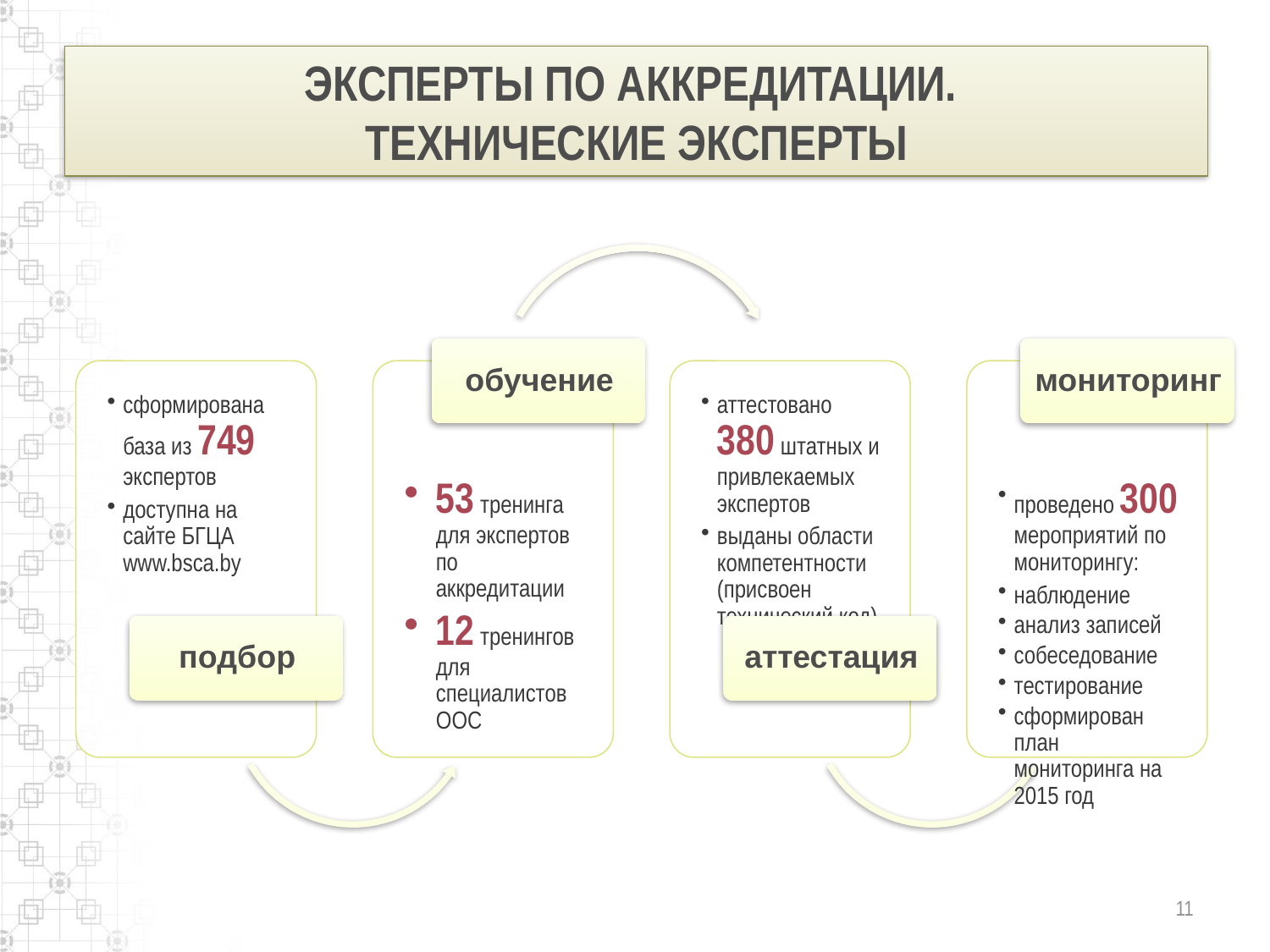

# ЭКСПЕРТЫ ПО АККРЕДИТАЦИИ. ТЕХНИЧЕСКИЕ ЭКСПЕРТЫ
сформирована база из 749 экспертов
доступна на сайте БГЦА www.bsca.by
подбор
53 тренинга для экспертов по аккредитации
12 тренингов для специалистов ООС
обучение
аттестовано 380 штатных и привлекаемых экспертов
выданы области компетентности (присвоен технический код)
аттестация
проведено 300 мероприятий по мониторингу:
наблюдение
анализ записей
собеседование
тестирование
сформирован план мониторинга на 2015 год
мониторинг

11